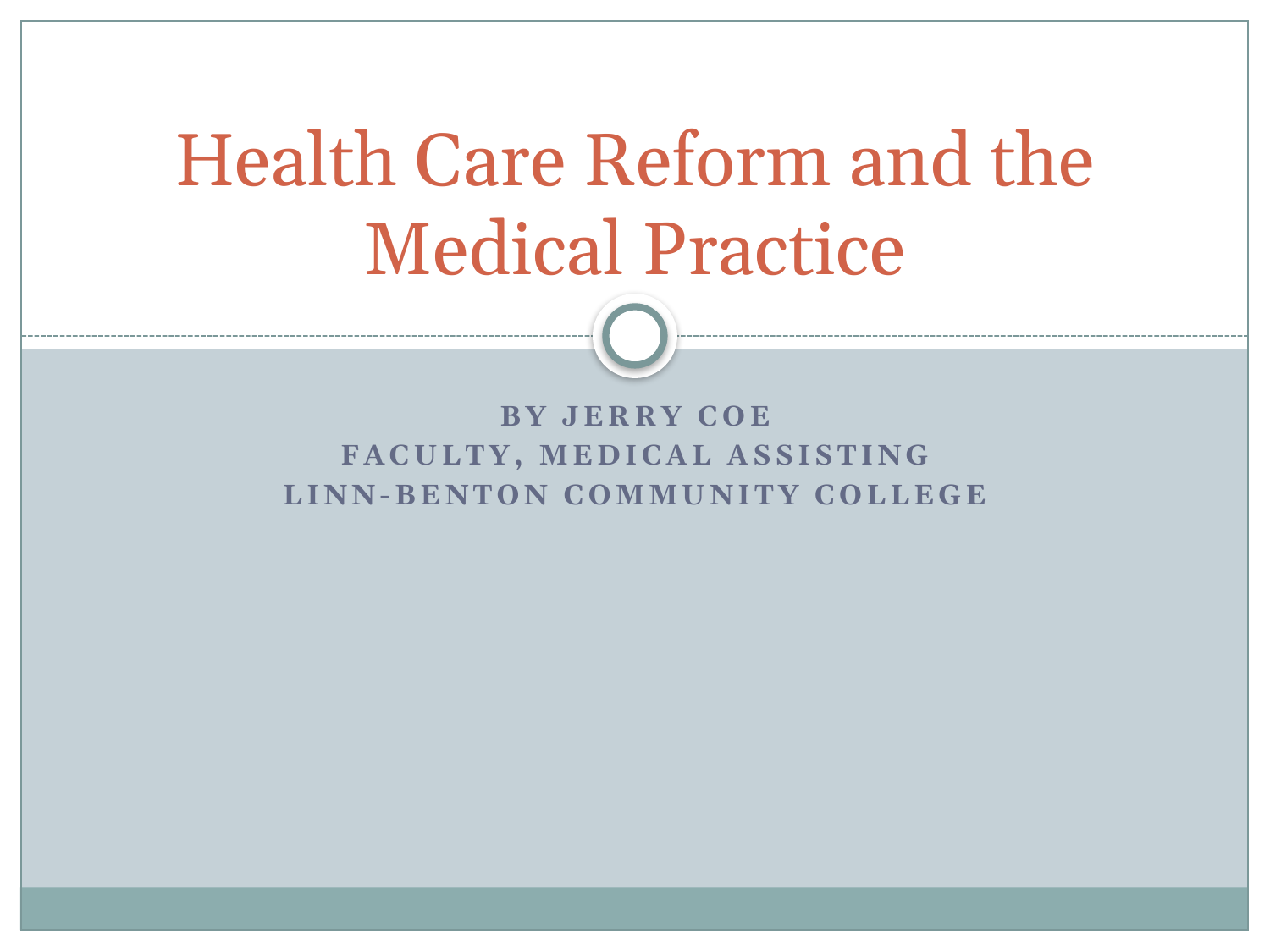

# Health Care Reform and the Medical Practice
By jerry coe
Faculty, medical assisting
Linn-benton community college